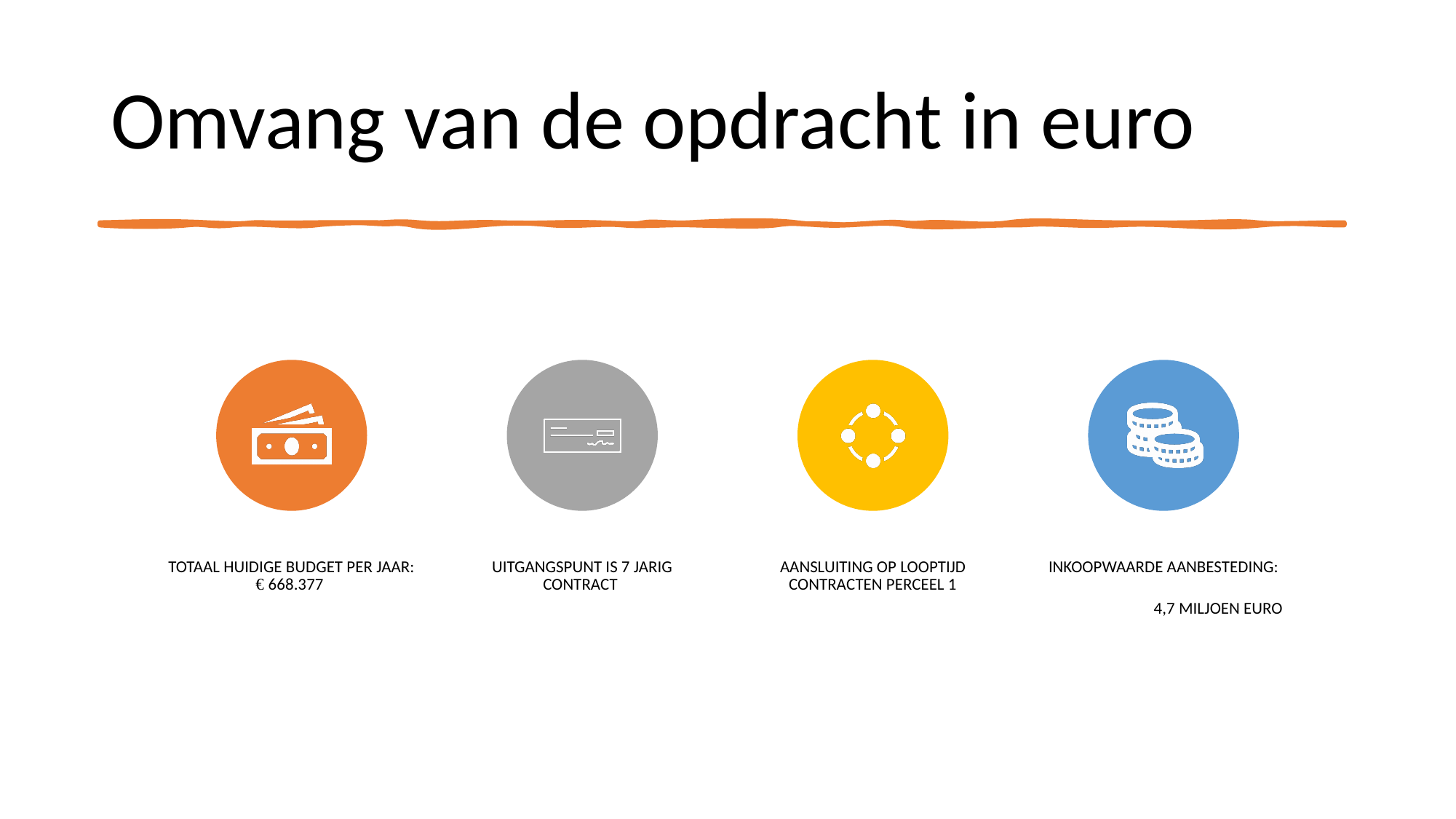

# Omvang van de opdracht in euro

Totaal huidige budget per jaar: € 668.377
Uitgangspunt is 7 jarig contract
aansluiting op looptijd contracten perceel 1
Inkoopwaarde aanbesteding:
	4,7 miljoen euro